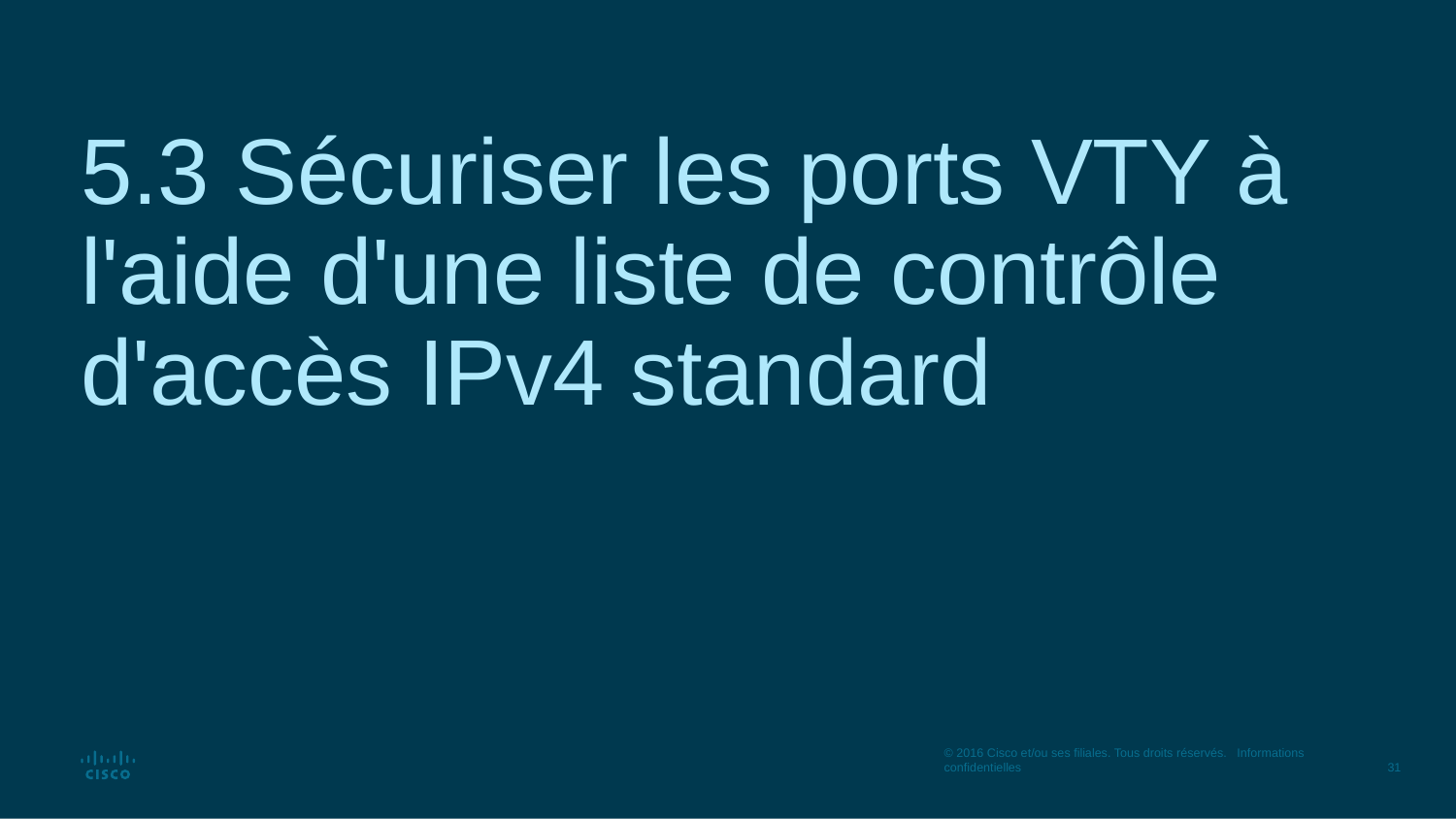

# 5.3 Sécuriser les ports VTY à l'aide d'une liste de contrôle d'accès IPv4 standard